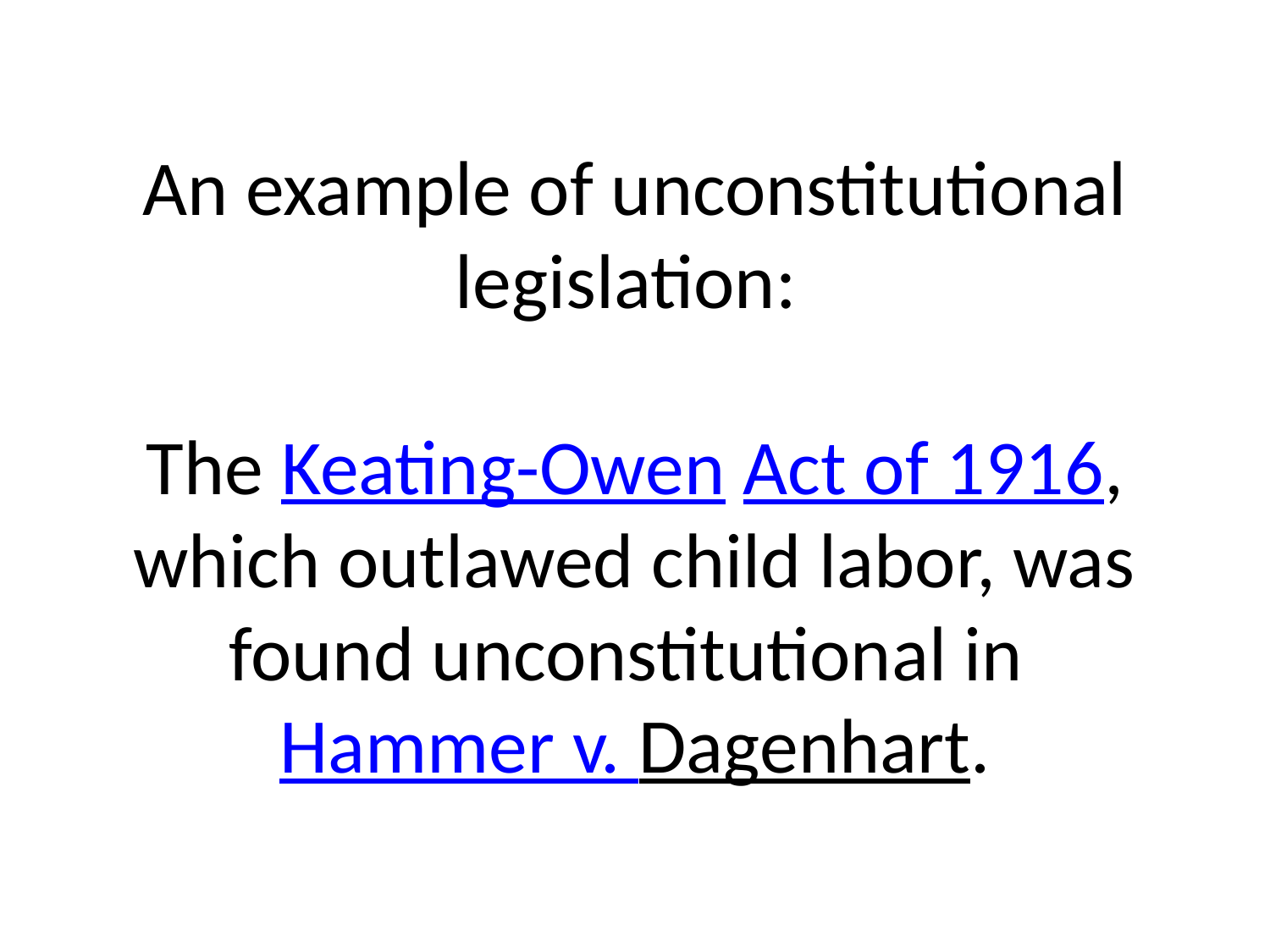

# An example of unconstitutional legislation: The Keating-Owen Act of 1916, which outlawed child labor, was found unconstitutional in Hammer v. Dagenhart.